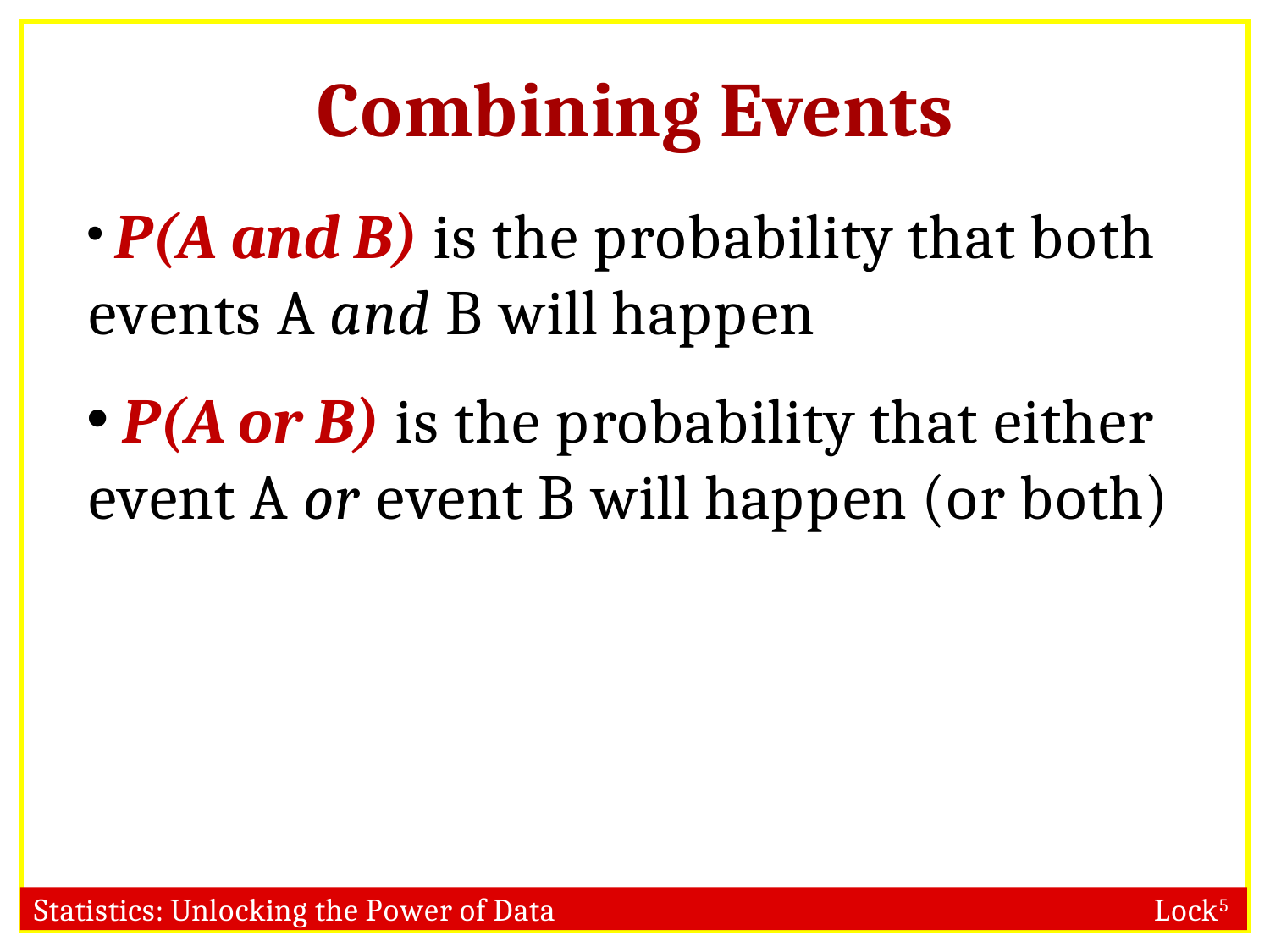

Combining Events
 P(A and B) is the probability that both events A and B will happen
 P(A or B) is the probability that either event A or event B will happen (or both)